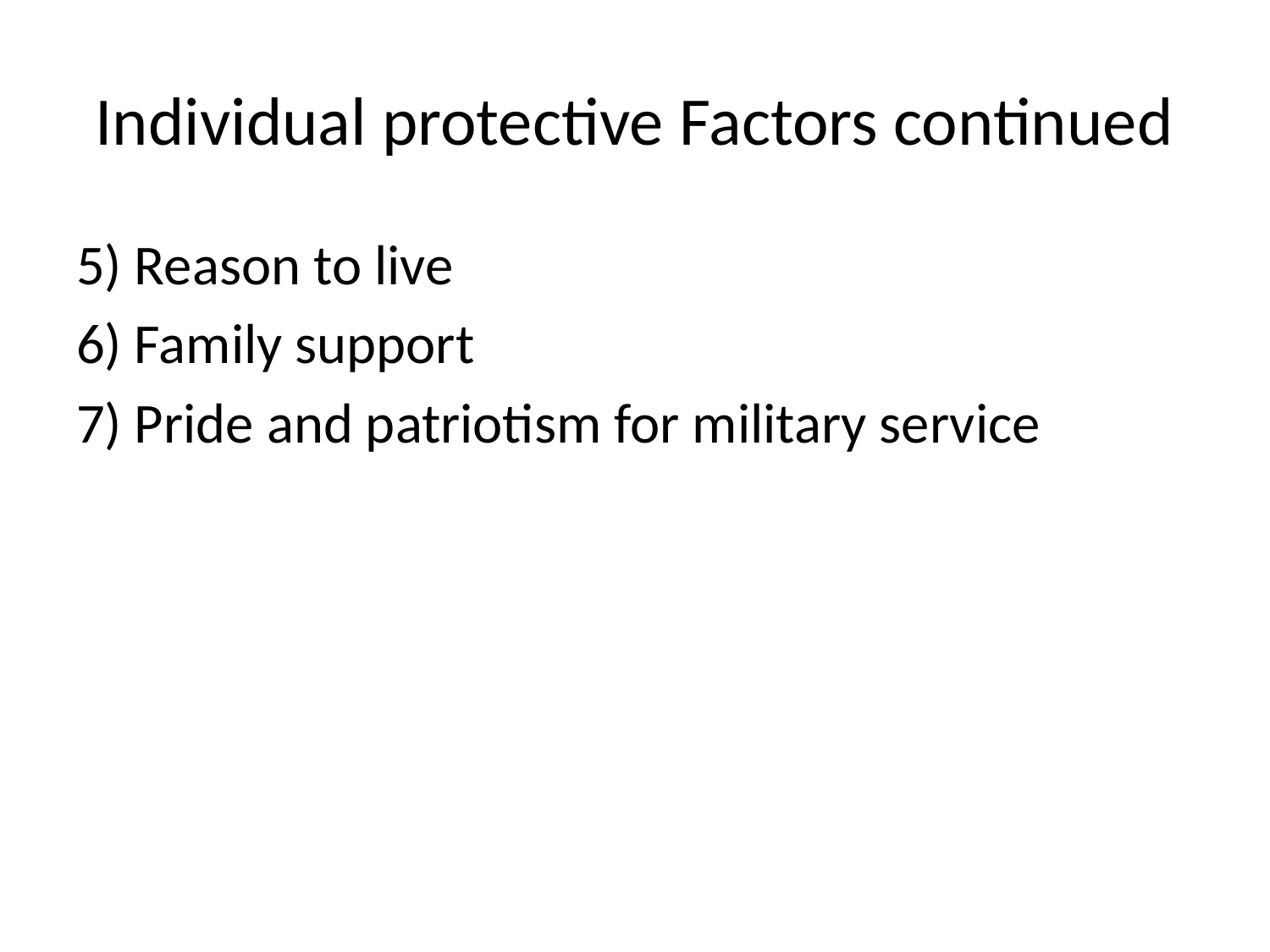

# Individual protective Factors continued
5) Reason to live
6) Family support
7) Pride and patriotism for military service